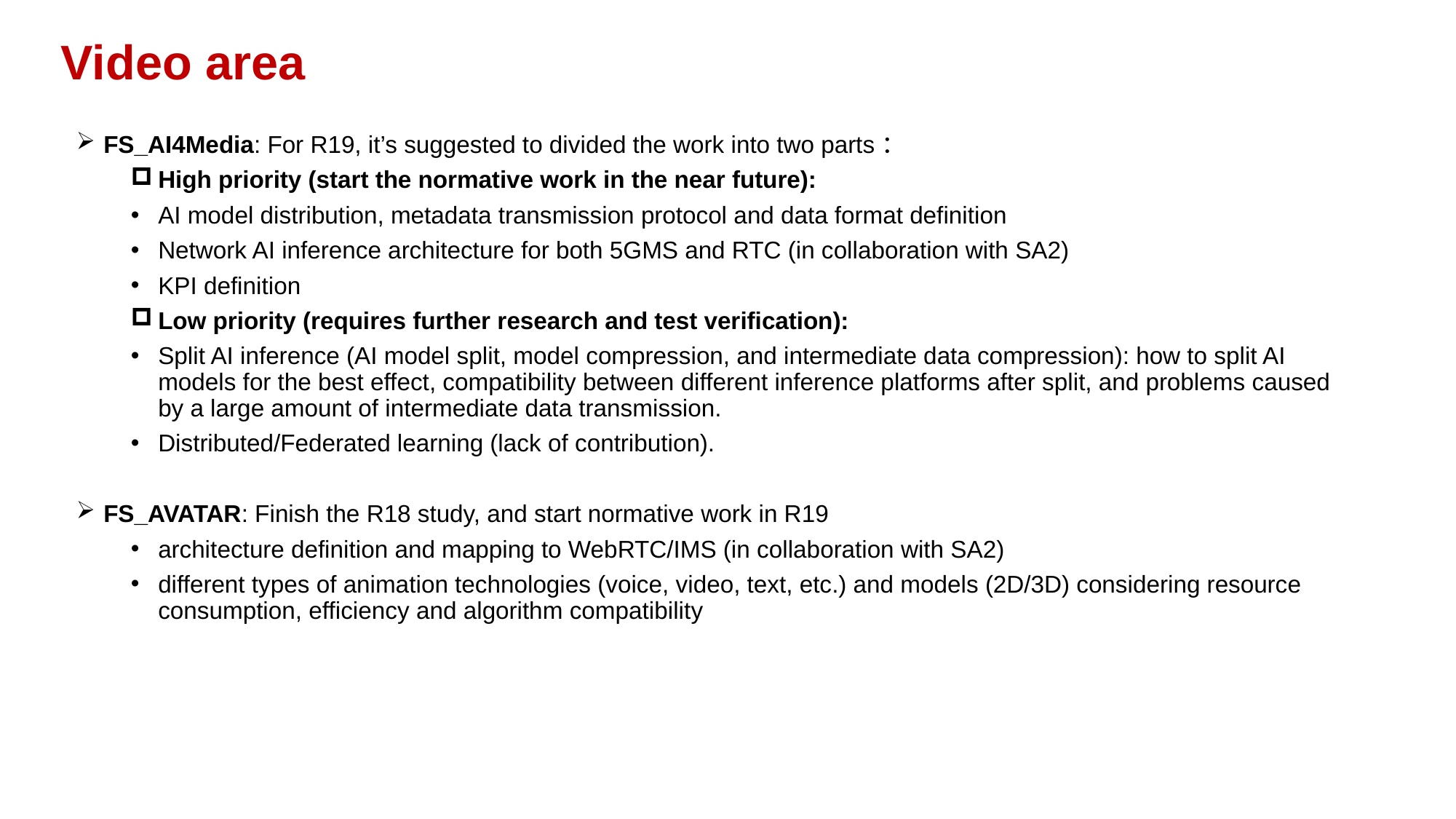

# Video area
FS_AI4Media: For R19, it’s suggested to divided the work into two parts：
High priority (start the normative work in the near future):
AI model distribution, metadata transmission protocol and data format definition
Network AI inference architecture for both 5GMS and RTC (in collaboration with SA2)
KPI definition
Low priority (requires further research and test verification):
Split AI inference (AI model split, model compression, and intermediate data compression): how to split AI models for the best effect, compatibility between different inference platforms after split, and problems caused by a large amount of intermediate data transmission.
Distributed/Federated learning (lack of contribution).

FS_AVATAR: Finish the R18 study, and start normative work in R19
architecture definition and mapping to WebRTC/IMS (in collaboration with SA2)
different types of animation technologies (voice, video, text, etc.) and models (2D/3D) considering resource consumption, efficiency and algorithm compatibility